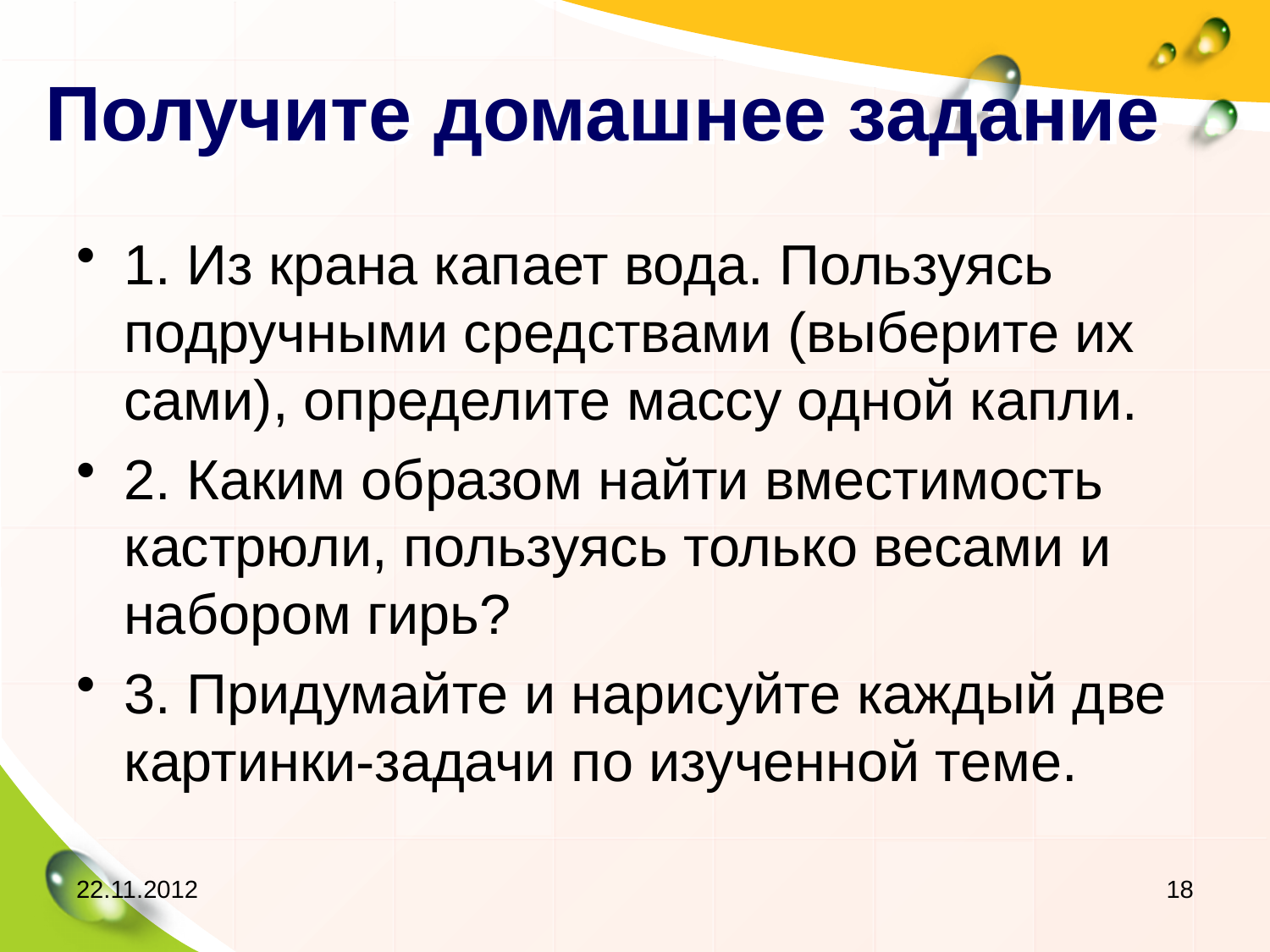

# Получите домашнее задание
1. Из крана капает вода. Пользуясь подручными средствами (выберите их сами), определите массу одной капли.
2. Каким образом найти вместимость кастрюли, пользуясь только весами и набором гирь?
3. Придумайте и нарисуйте каждый две картинки-задачи по изученной теме.
22.11.2012
18